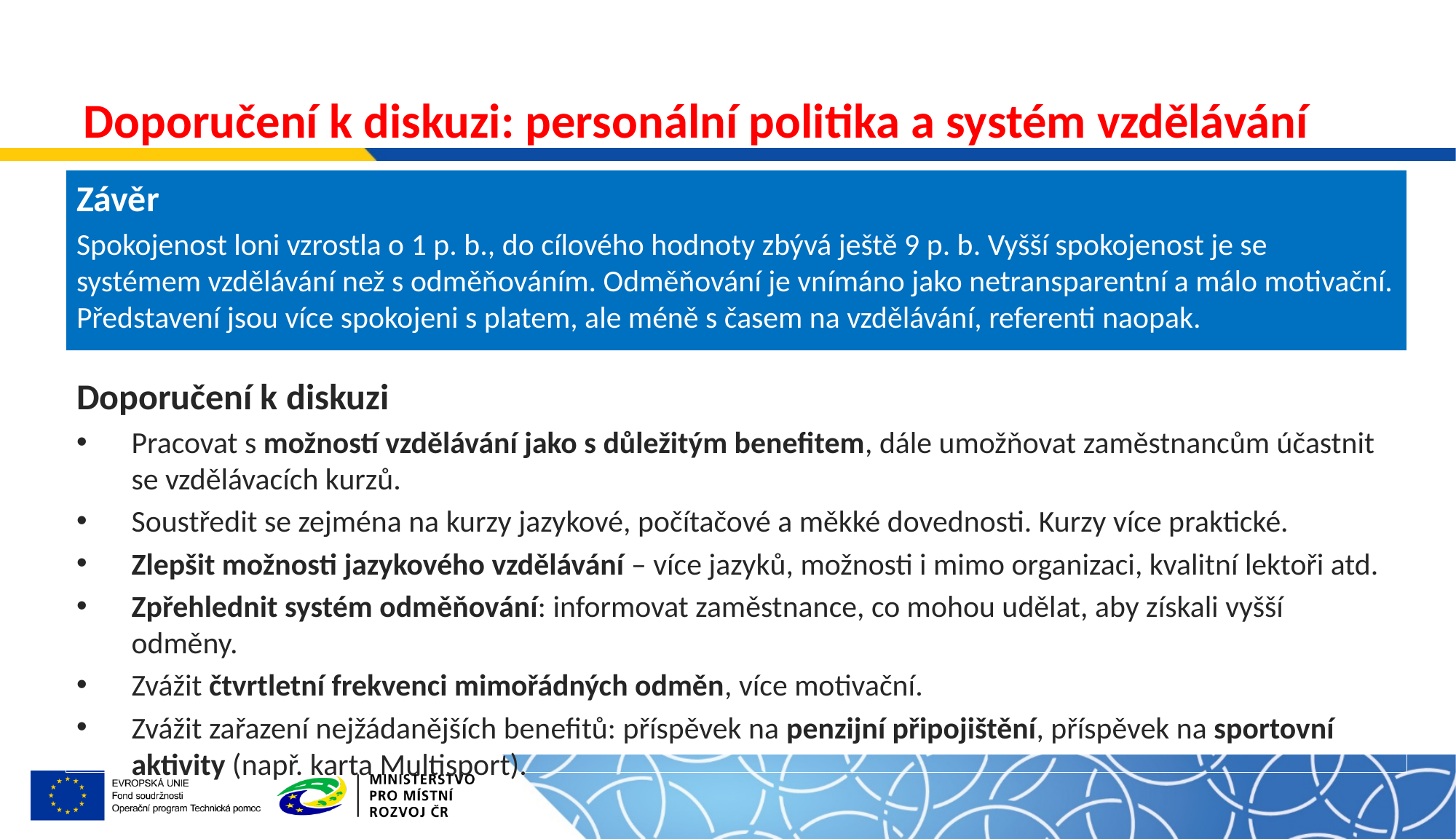

# Doporučení k diskuzi: personální politika a systém vzdělávání
Závěr
Spokojenost loni vzrostla o 1 p. b., do cílového hodnoty zbývá ještě 9 p. b. Vyšší spokojenost je se systémem vzdělávání než s odměňováním. Odměňování je vnímáno jako netransparentní a málo motivační. Představení jsou více spokojeni s platem, ale méně s časem na vzdělávání, referenti naopak.

Doporučení k diskuzi
Pracovat s možností vzdělávání jako s důležitým benefitem, dále umožňovat zaměstnancům účastnit se vzdělávacích kurzů.
Soustředit se zejména na kurzy jazykové, počítačové a měkké dovednosti. Kurzy více praktické.
Zlepšit možnosti jazykového vzdělávání – více jazyků, možnosti i mimo organizaci, kvalitní lektoři atd.
Zpřehlednit systém odměňování: informovat zaměstnance, co mohou udělat, aby získali vyšší odměny.
Zvážit čtvrtletní frekvenci mimořádných odměn, více motivační.
Zvážit zařazení nejžádanějších benefitů: příspěvek na penzijní připojištění, příspěvek na sportovní aktivity (např. karta Multisport).